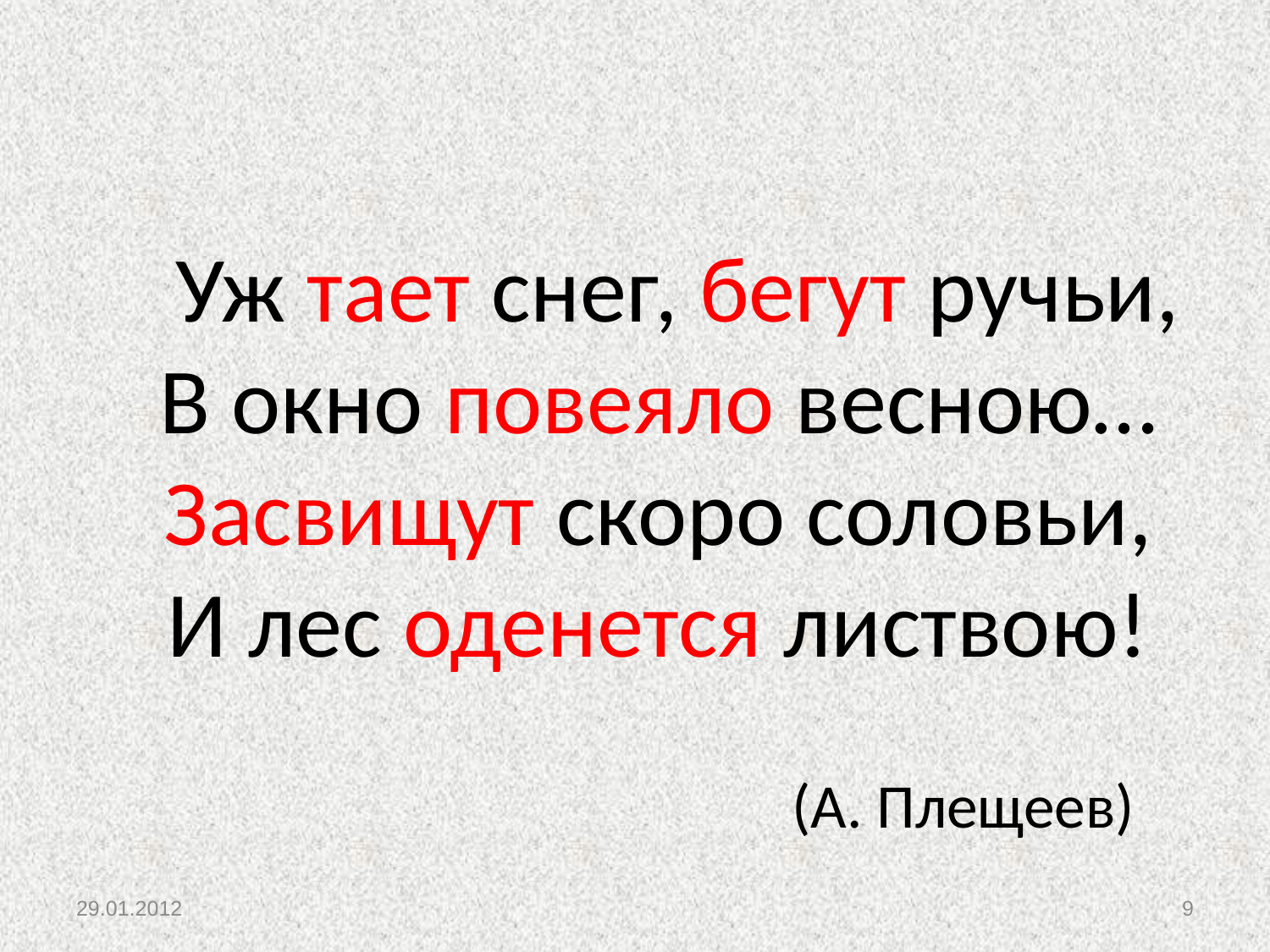

#
    Уж тает снег, бегут ручьи,
В окно повеяло весною…
Засвищут скоро соловьи,
И лес оденется листвою!

                                               (А. Плещеев)

29.01.2012
9